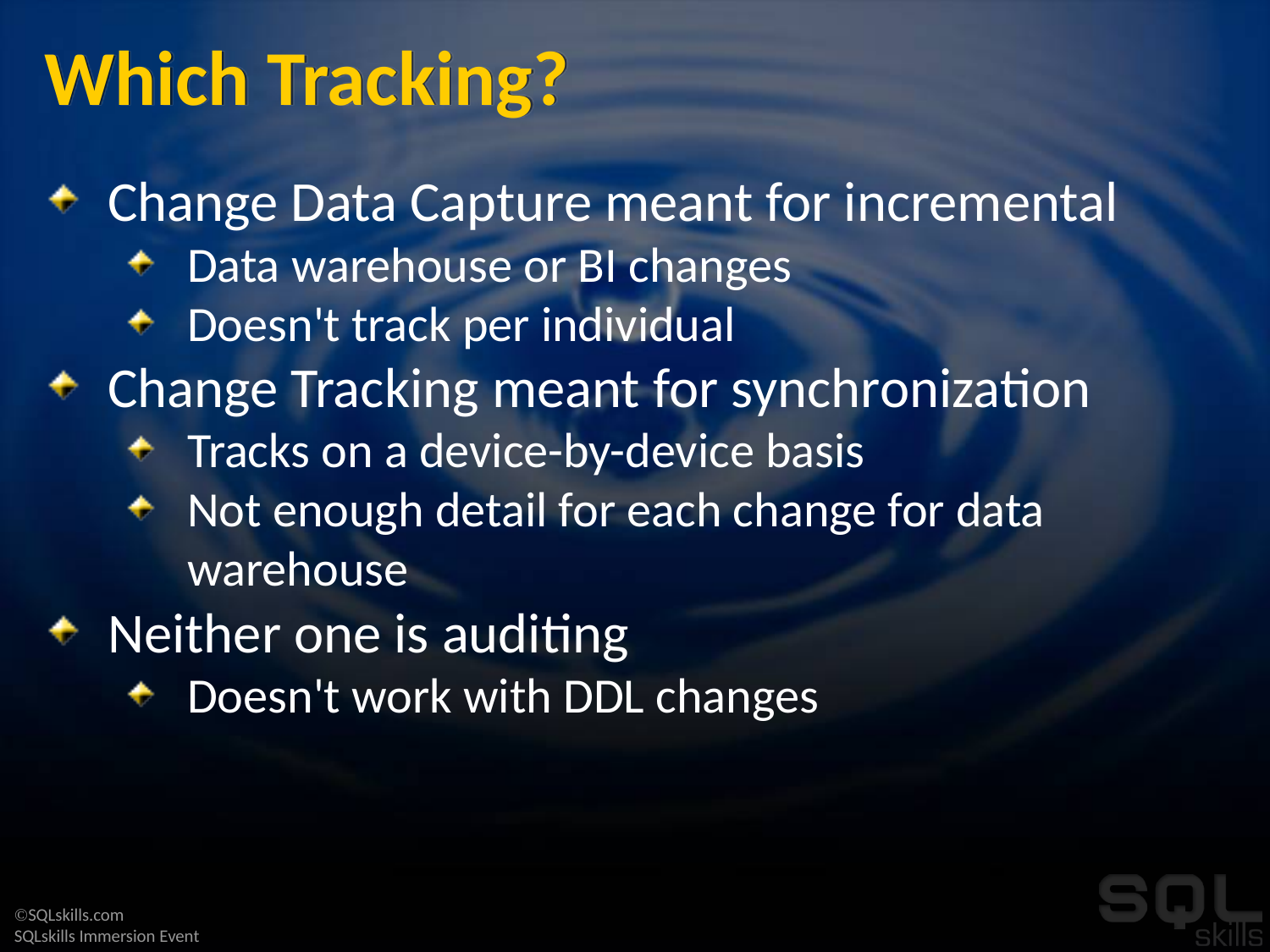

# Which Tracking?
Change Data Capture meant for incremental
Data warehouse or BI changes
Doesn't track per individual
Change Tracking meant for synchronization
Tracks on a device-by-device basis
Not enough detail for each change for data warehouse
Neither one is auditing
Doesn't work with DDL changes